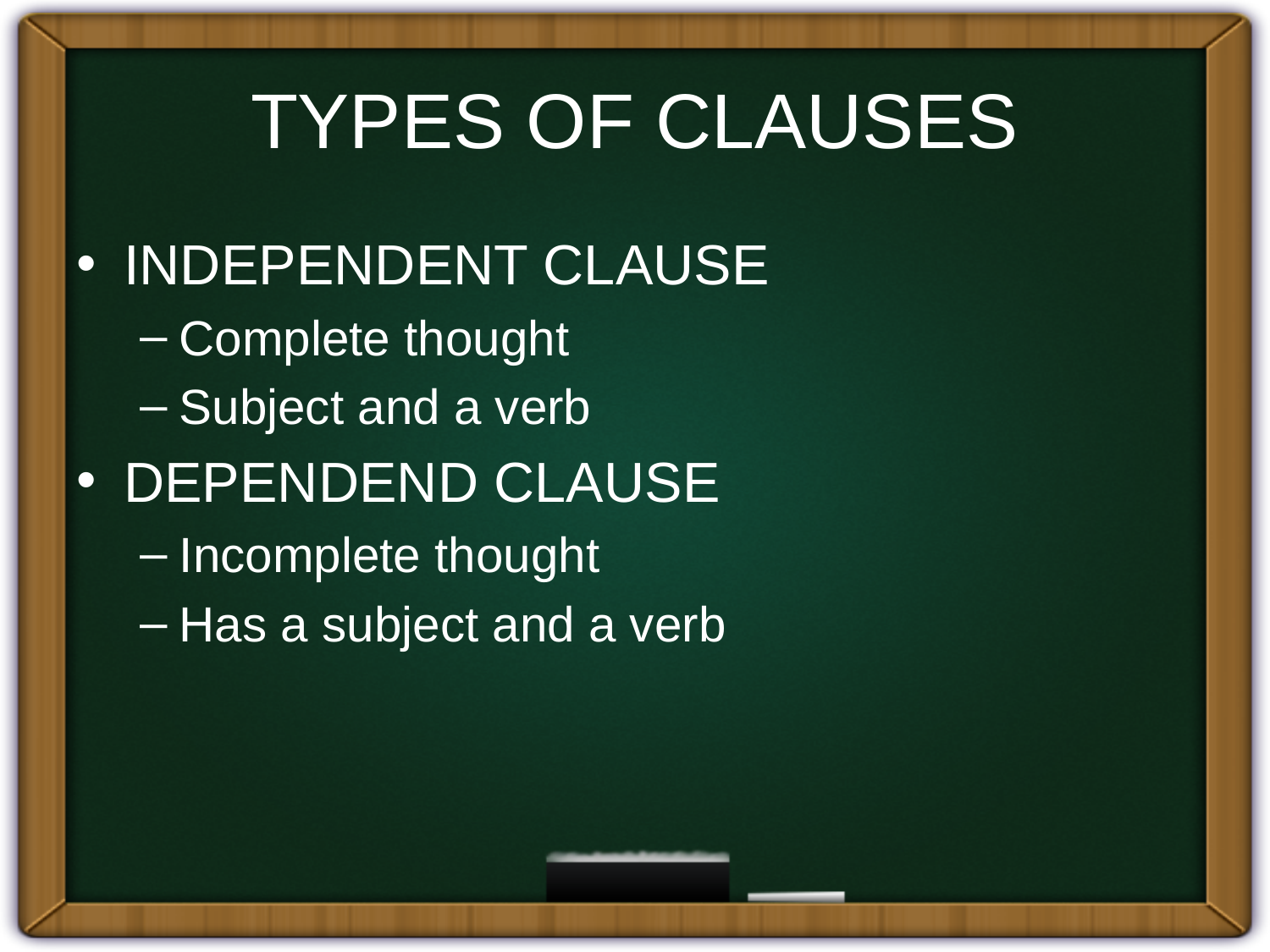

# TYPES OF CLAUSES
INDEPENDENT CLAUSE
Complete thought
Subject and a verb
DEPENDEND CLAUSE
Incomplete thought
Has a subject and a verb